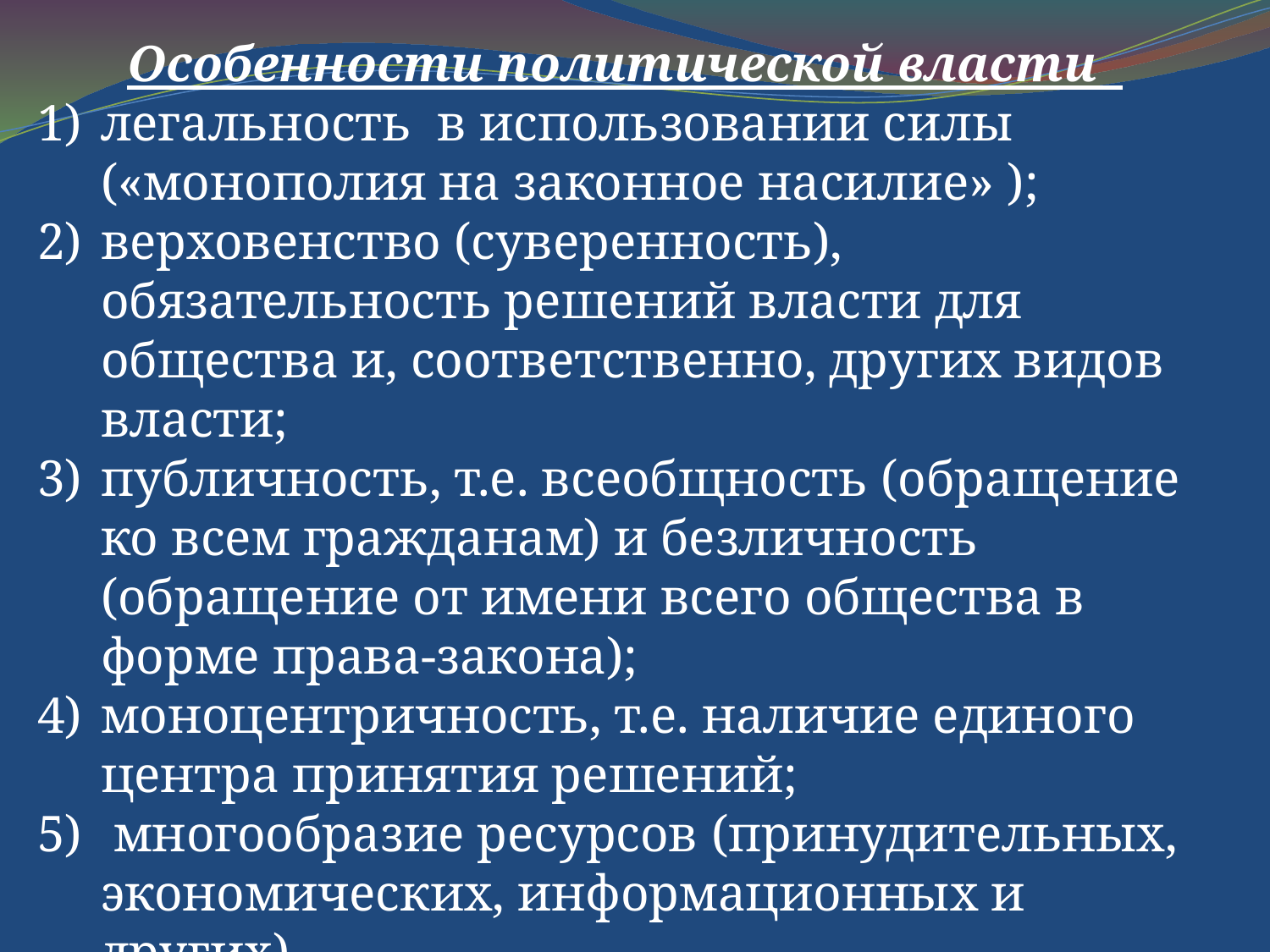

Особенности политической власти
легальность  в использовании силы («монополия на законное насилие» );
верховенство (суверенность), обязательность решений власти для общества и, соответственно, других видов власти;
публичность, т.е. всеобщность (обращение ко всем гражданам) и безличность (обращение от имени всего общества в форме права-закона);
моноцентричность, т.е. наличие единого центра принятия решений;
 многообразие ресурсов (принудительных, экономических, информационных и других).